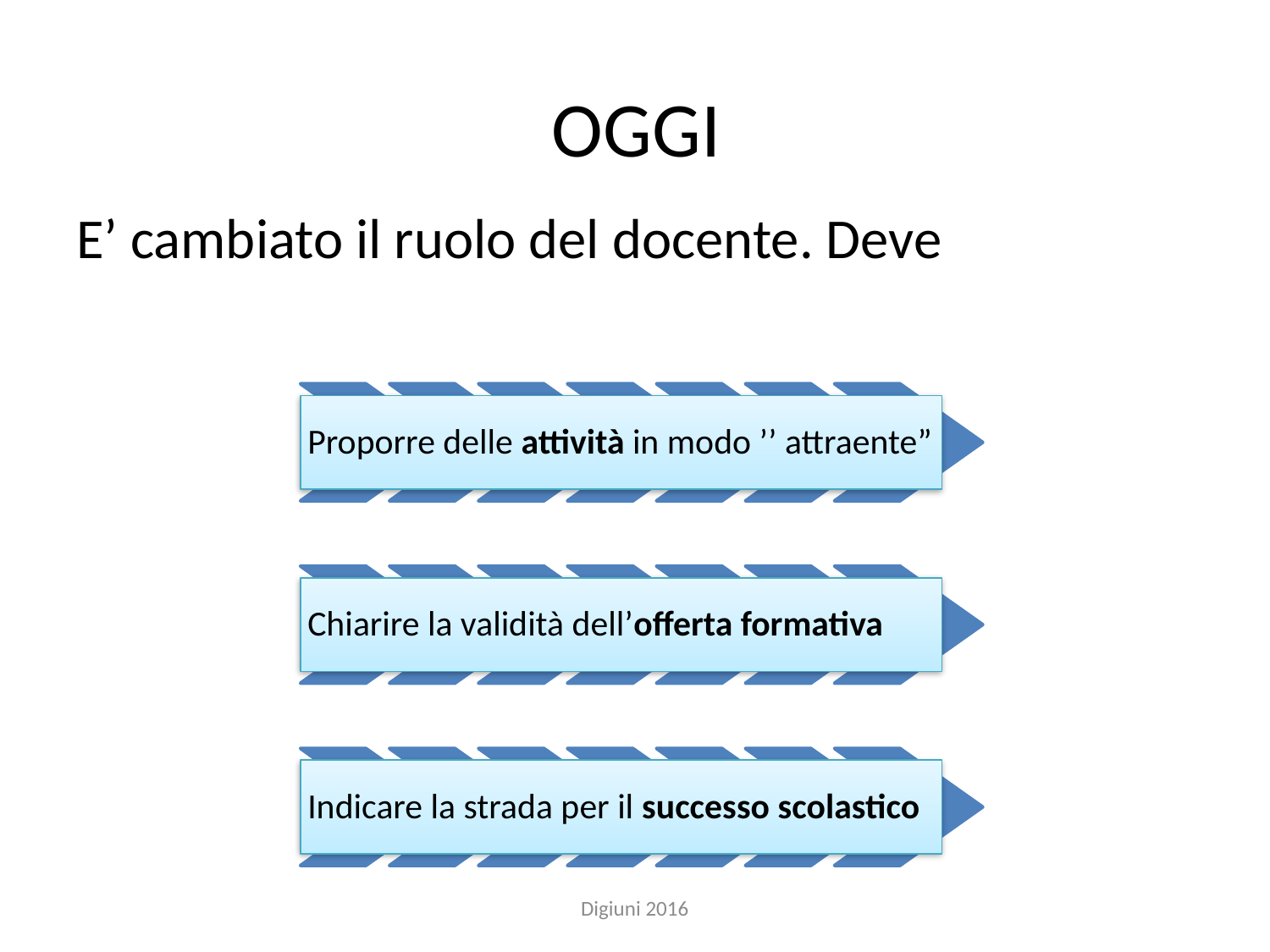

# OGGI
E’ cambiato il ruolo del docente. Deve

Proporre delle attività in modo ’’ attraente”

Chiarire la validità dell’offerta formativa

Indicare la strada per il successo scolastico
Digiuni 2016